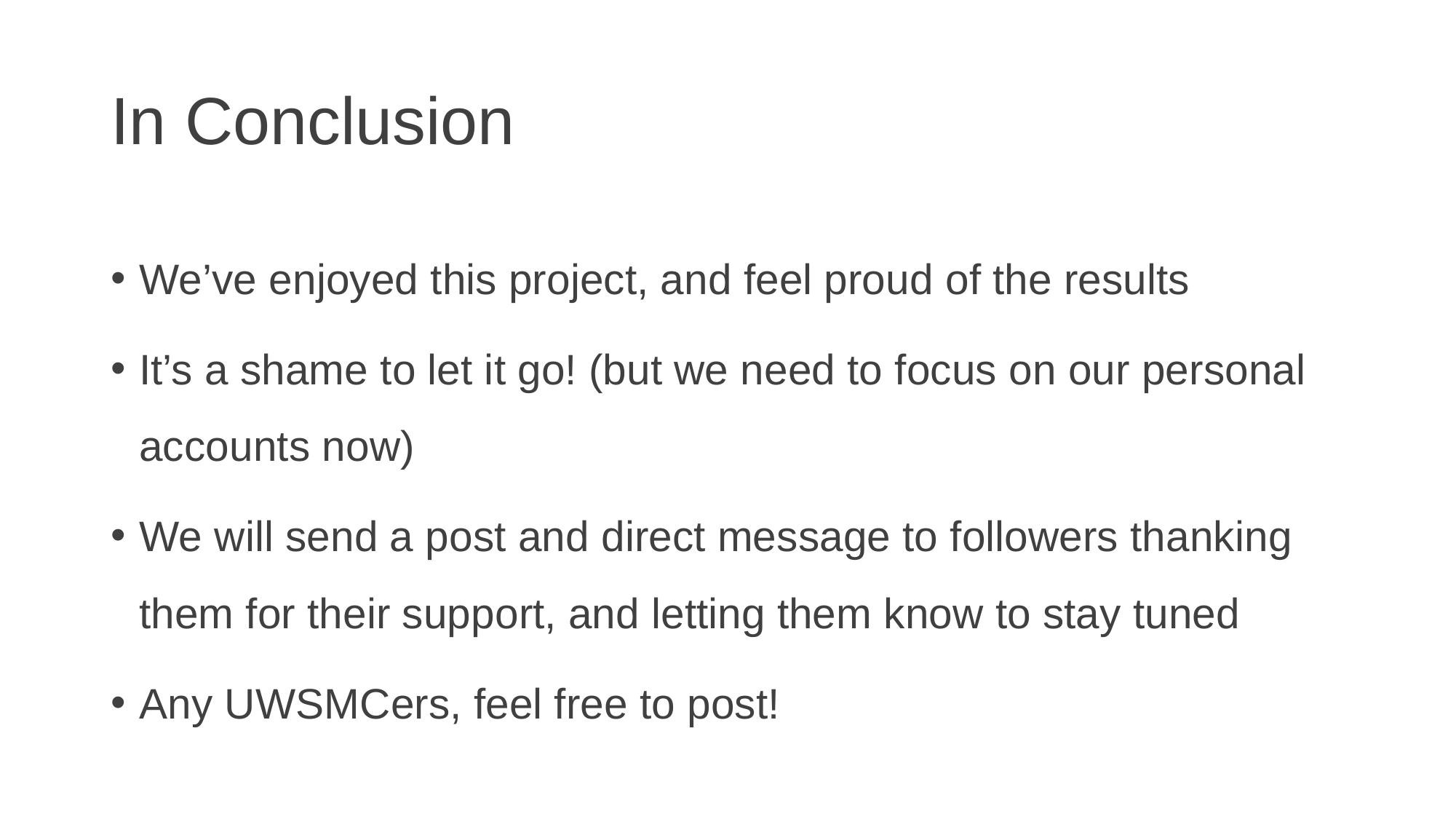

# In Conclusion
We’ve enjoyed this project, and feel proud of the results
It’s a shame to let it go! (but we need to focus on our personal accounts now)
We will send a post and direct message to followers thanking them for their support, and letting them know to stay tuned
Any UWSMCers, feel free to post!